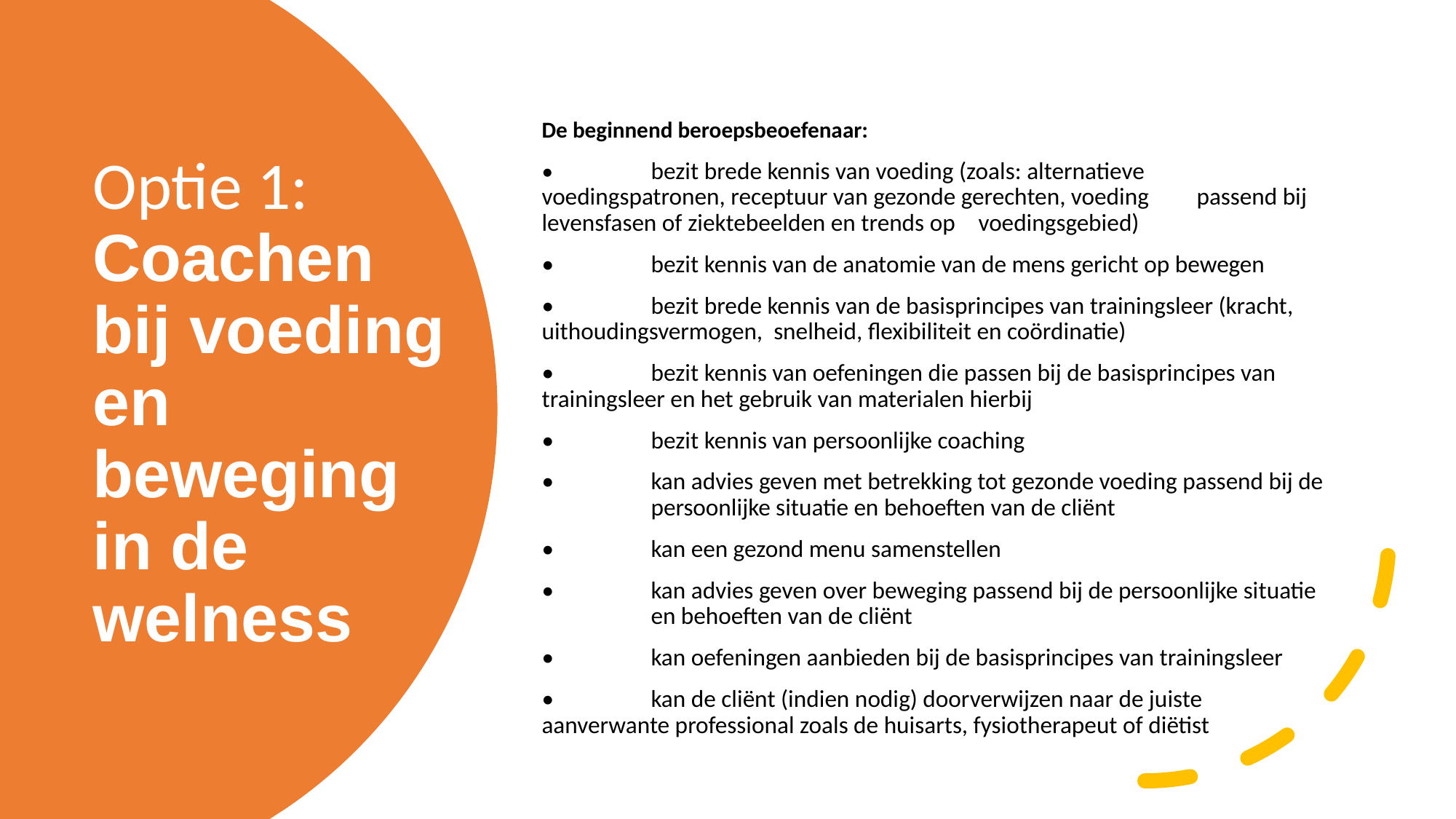

De beginnend beroepsbeoefenaar:
•	bezit brede kennis van voeding (zoals: alternatieve 	voedingspatronen, receptuur van gezonde gerechten, voeding 	passend bij levensfasen of ziektebeelden en trends op 	voedingsgebied)
•	bezit kennis van de anatomie van de mens gericht op bewegen
•	bezit brede kennis van de basisprincipes van trainingsleer (kracht, 	uithoudingsvermogen,  snelheid, flexibiliteit en coördinatie)
•	bezit kennis van oefeningen die passen bij de basisprincipes van 	trainingsleer en het gebruik van materialen hierbij
•	bezit kennis van persoonlijke coaching
•	kan advies geven met betrekking tot gezonde voeding passend bij de 	persoonlijke situatie en behoeften van de cliënt
•	kan een gezond menu samenstellen
•	kan advies geven over beweging passend bij de persoonlijke situatie 	en behoeften van de cliënt
•	kan oefeningen aanbieden bij de basisprincipes van trainingsleer
•	kan de cliënt (indien nodig) doorverwijzen naar de juiste 	aanverwante professional zoals de huisarts, fysiotherapeut of diëtist

# Optie 1: Coachen bij voeding en beweging in de welness